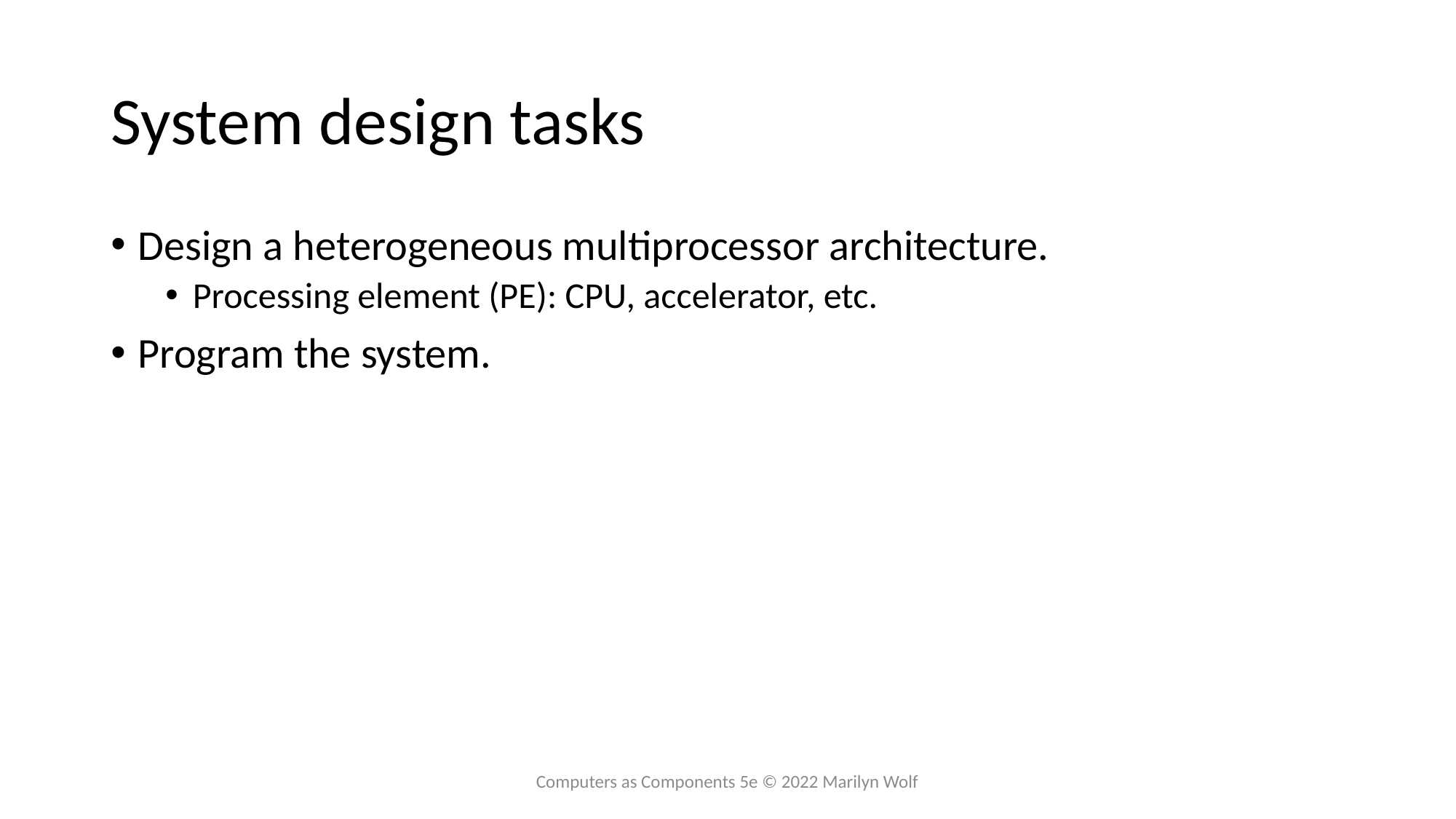

# System design tasks
Design a heterogeneous multiprocessor architecture.
Processing element (PE): CPU, accelerator, etc.
Program the system.
Computers as Components 5e © 2022 Marilyn Wolf